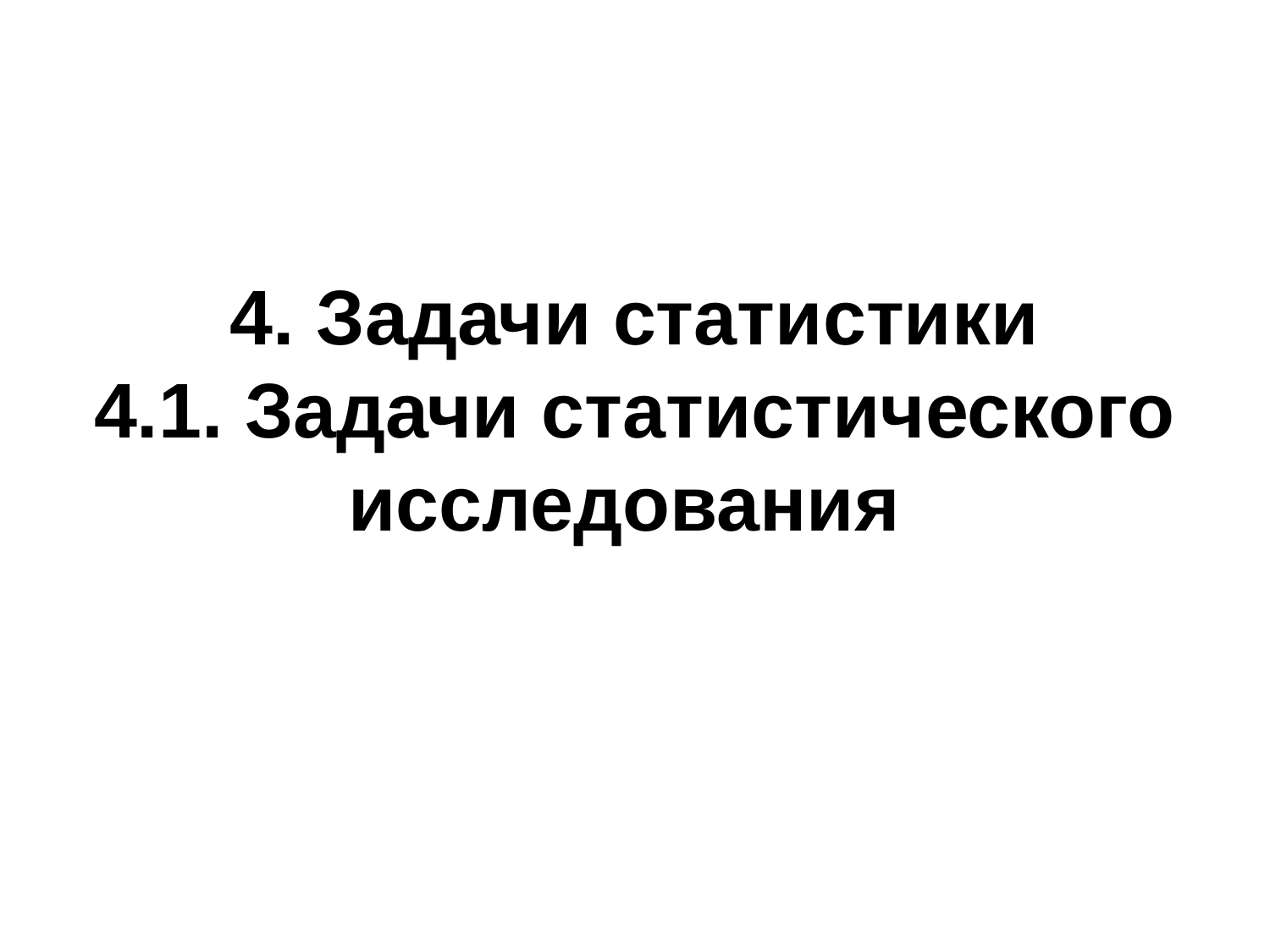

# 4. Задачи статистики 4.1. Задачи статистического исследования